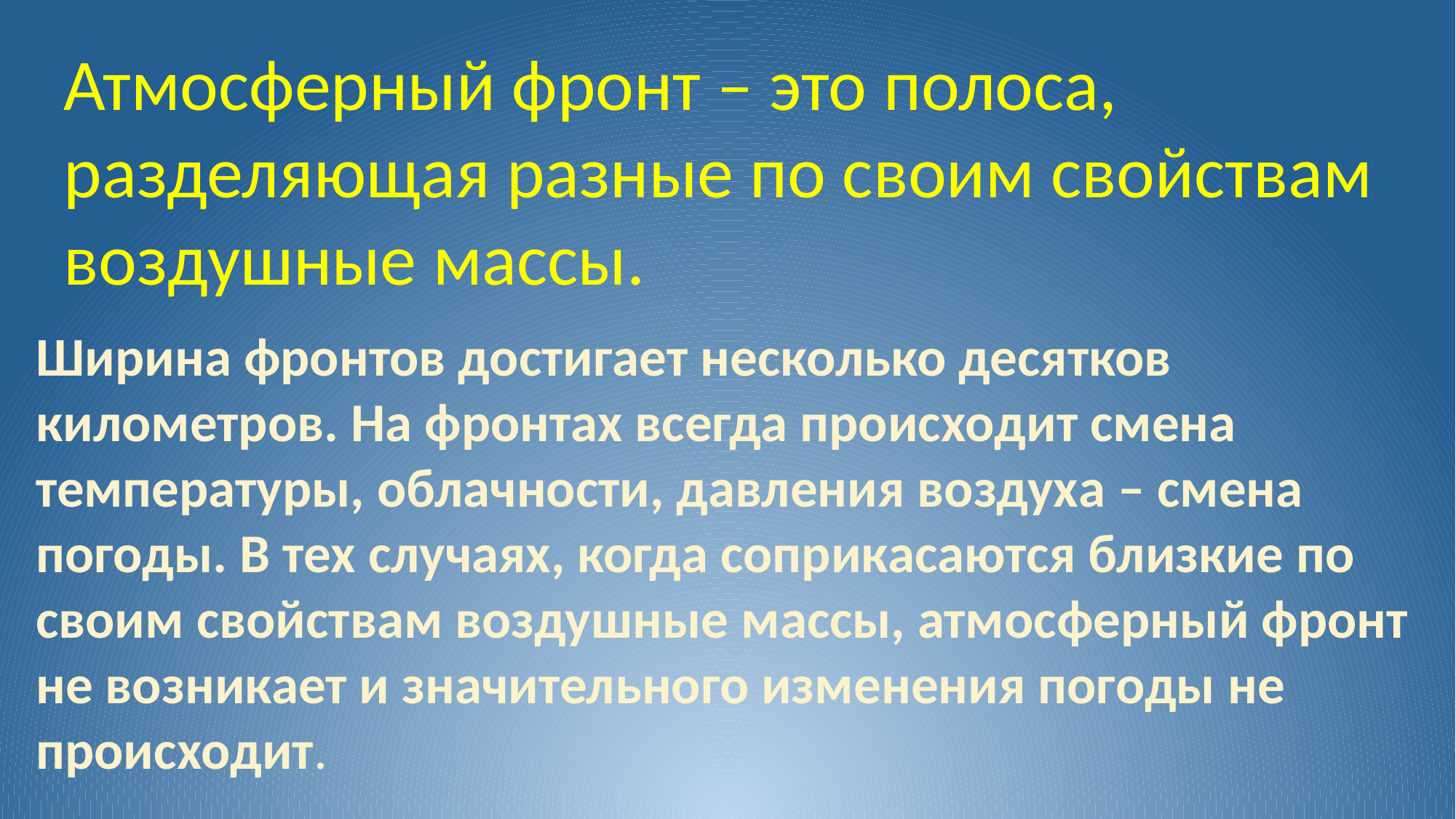

Атмосферный фронт – это полоса, разделяющая разные по своим свойствам воздушные массы.
Ширина фронтов достигает несколько десятков километров. На фронтах всегда происходит смена температуры, облачности, давления воздуха – смена погоды. В тех случаях, когда соприкасаются близкие по своим свойствам воздушные массы, атмосферный фронт не возникает и значительного изменения погоды не происходит.